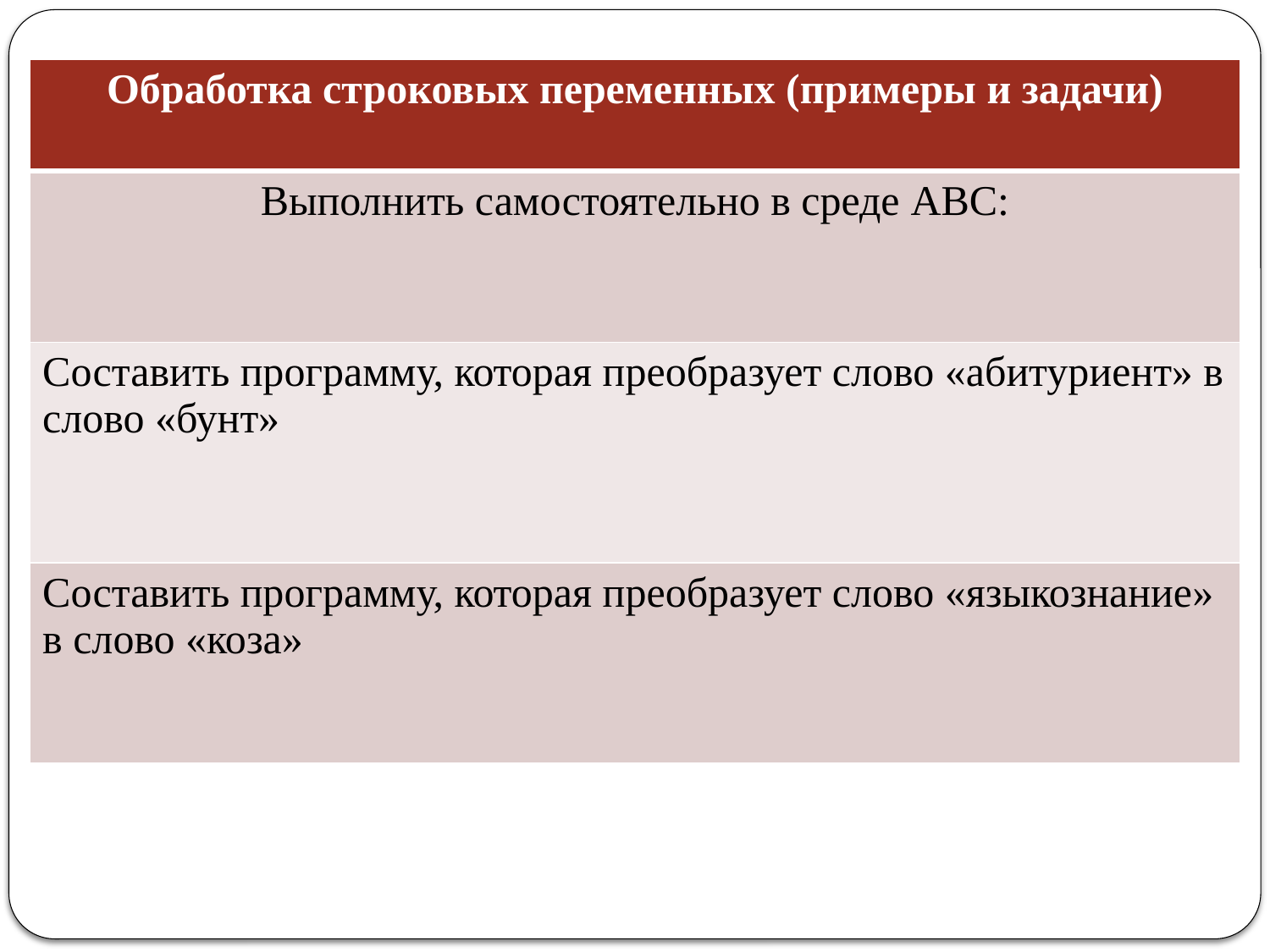

| Обработка строковых переменных (примеры и задачи) |
| --- |
| Выполнить самостоятельно в среде ABC: |
| Составить программу, которая преобразует слово «абитуриент» в слово «бунт» |
| Составить программу, которая преобразует слово «языкознание» в слово «коза» |